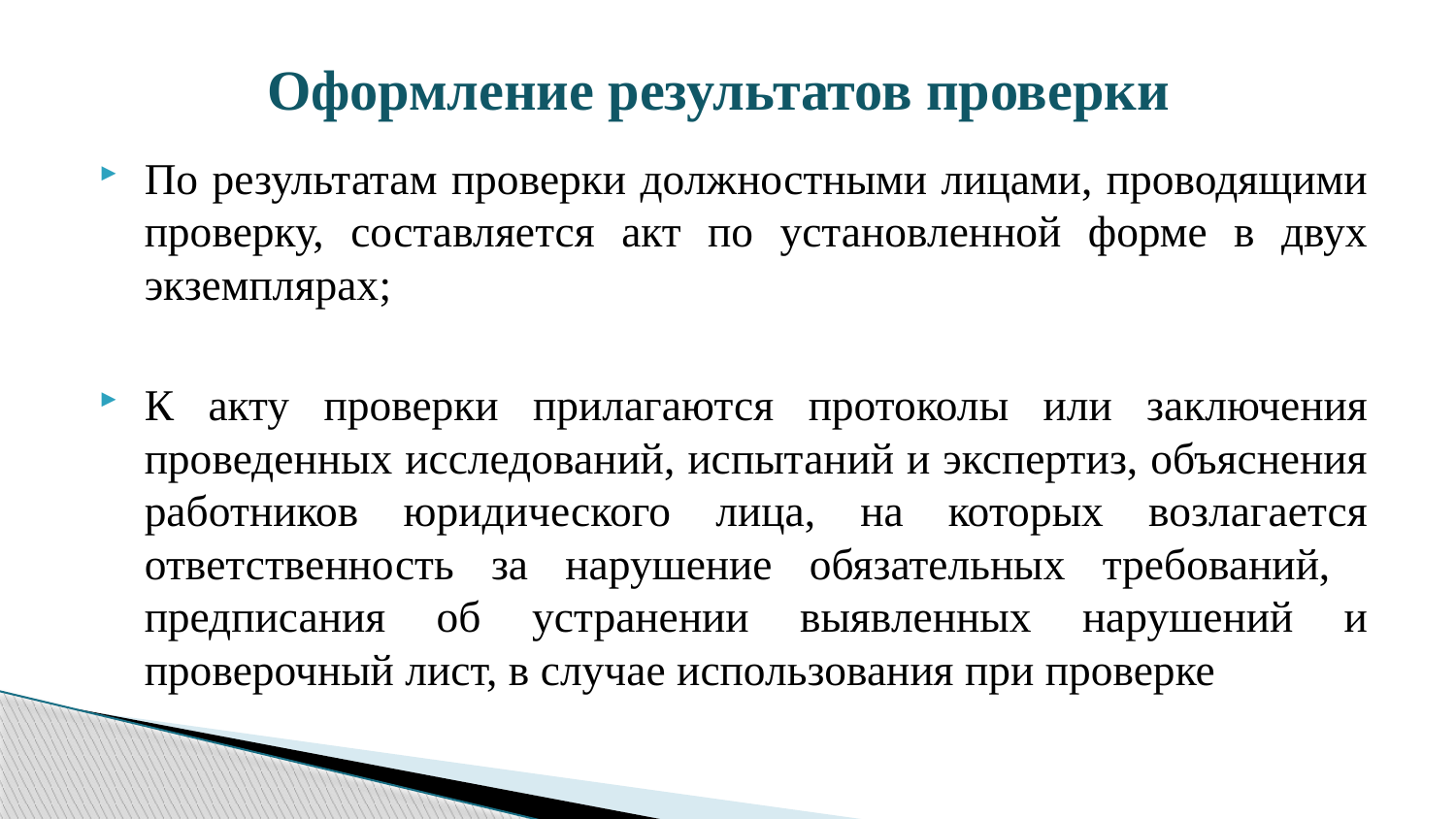

# Оформление результатов проверки
По результатам проверки должностными лицами, проводящими проверку, составляется акт по установленной форме в двух экземплярах;

К акту проверки прилагаются протоколы или заключения проведенных исследований, испытаний и экспертиз, объяснения работников юридического лица, на которых возлагается ответственность за нарушение обязательных требований,  предписания об устранении выявленных нарушений и проверочный лист, в случае использования при проверке